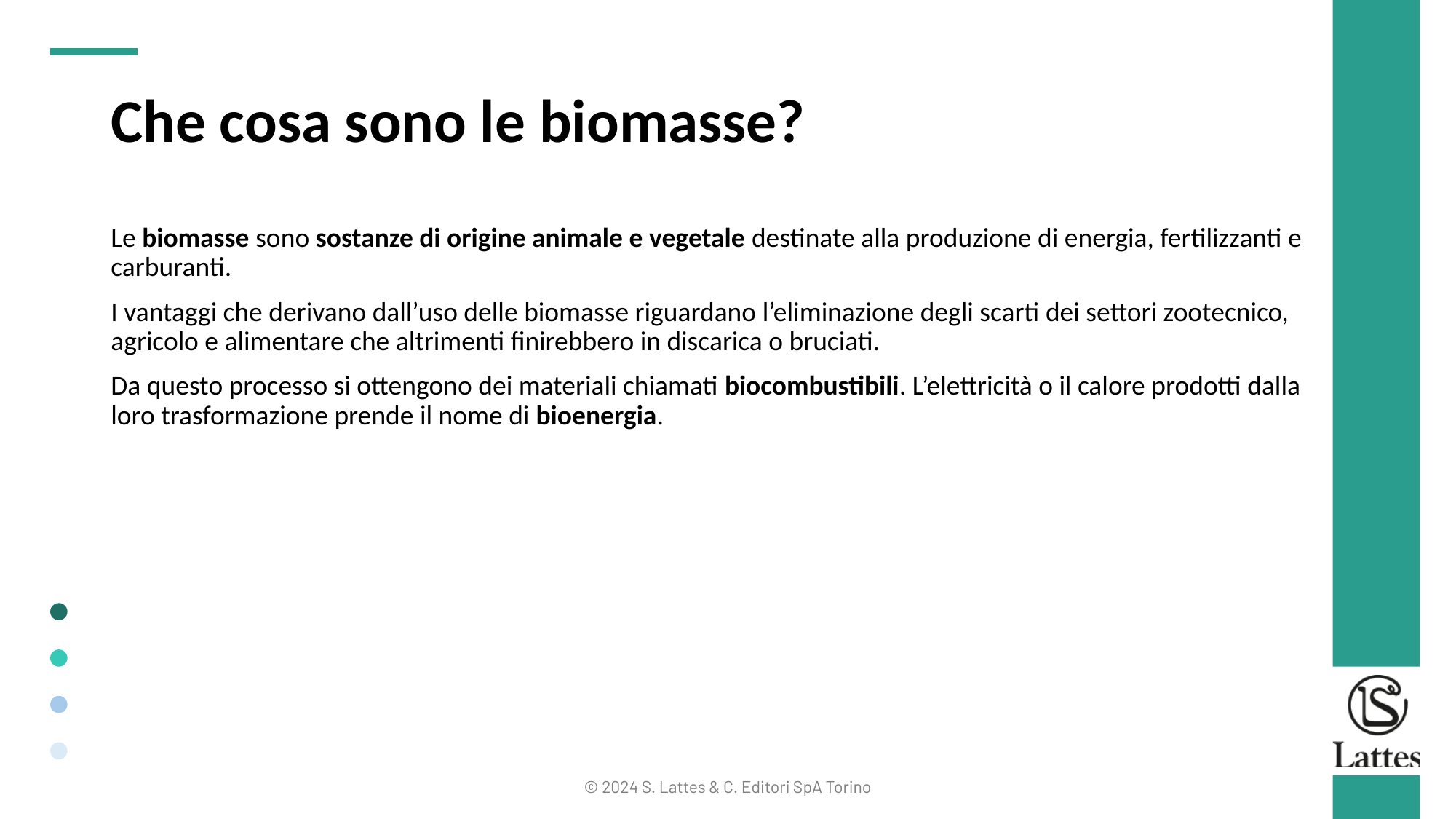

Che cosa sono le biomasse?
Le biomasse sono sostanze di origine animale e vegetale destinate alla produzione di energia, fertilizzanti e carburanti.
I vantaggi che derivano dall’uso delle biomasse riguardano l’eliminazione degli scarti dei settori zootecnico, agricolo e alimentare che altrimenti finirebbero in discarica o bruciati.
Da questo processo si ottengono dei materiali chiamati biocombustibili. L’elettricità o il calore prodotti dalla loro trasformazione prende il nome di bioenergia.